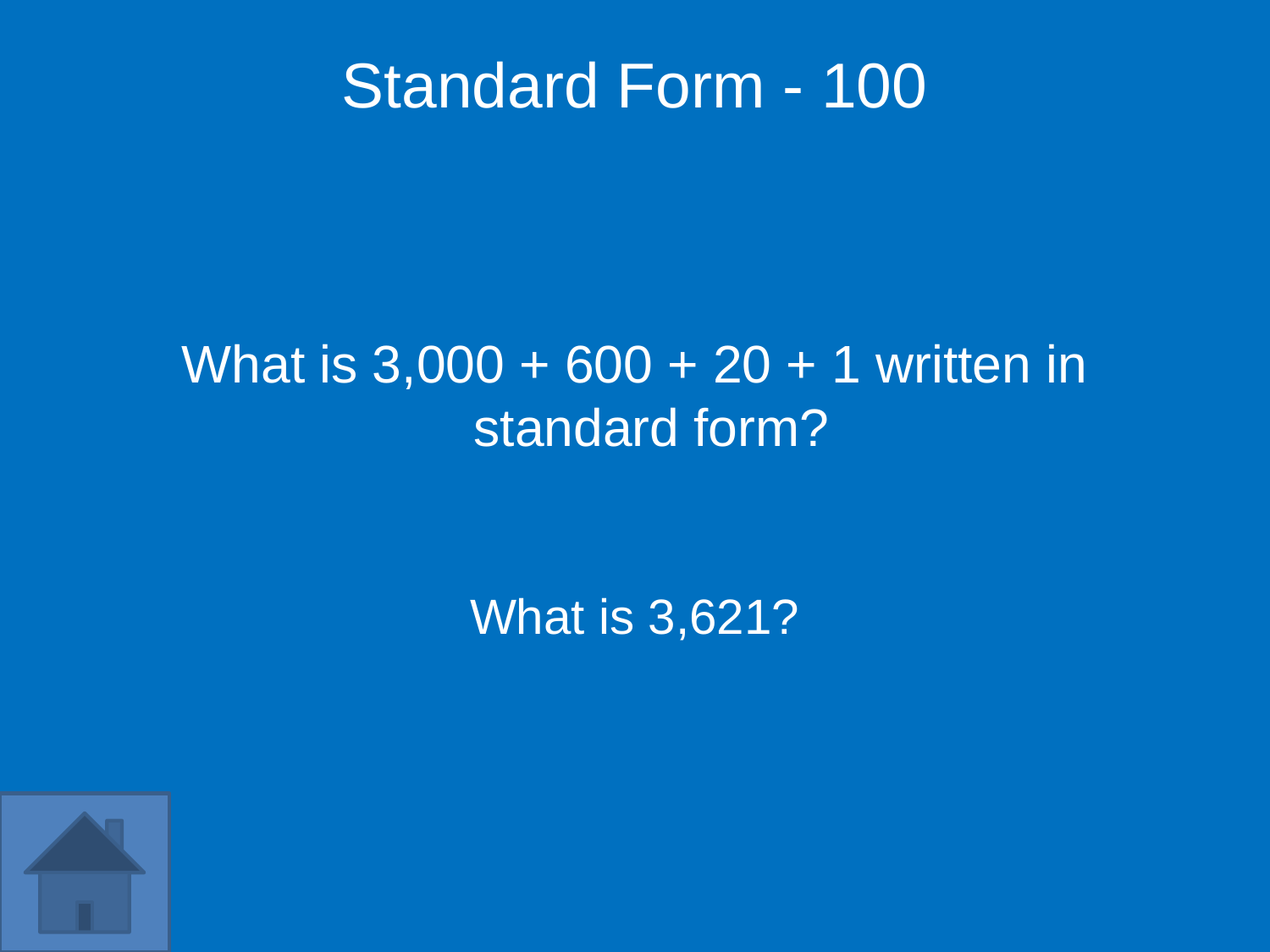

Standard Form - 100

What is 3,000 + 600 + 20 + 1 written in standard form?

What is 3,621?